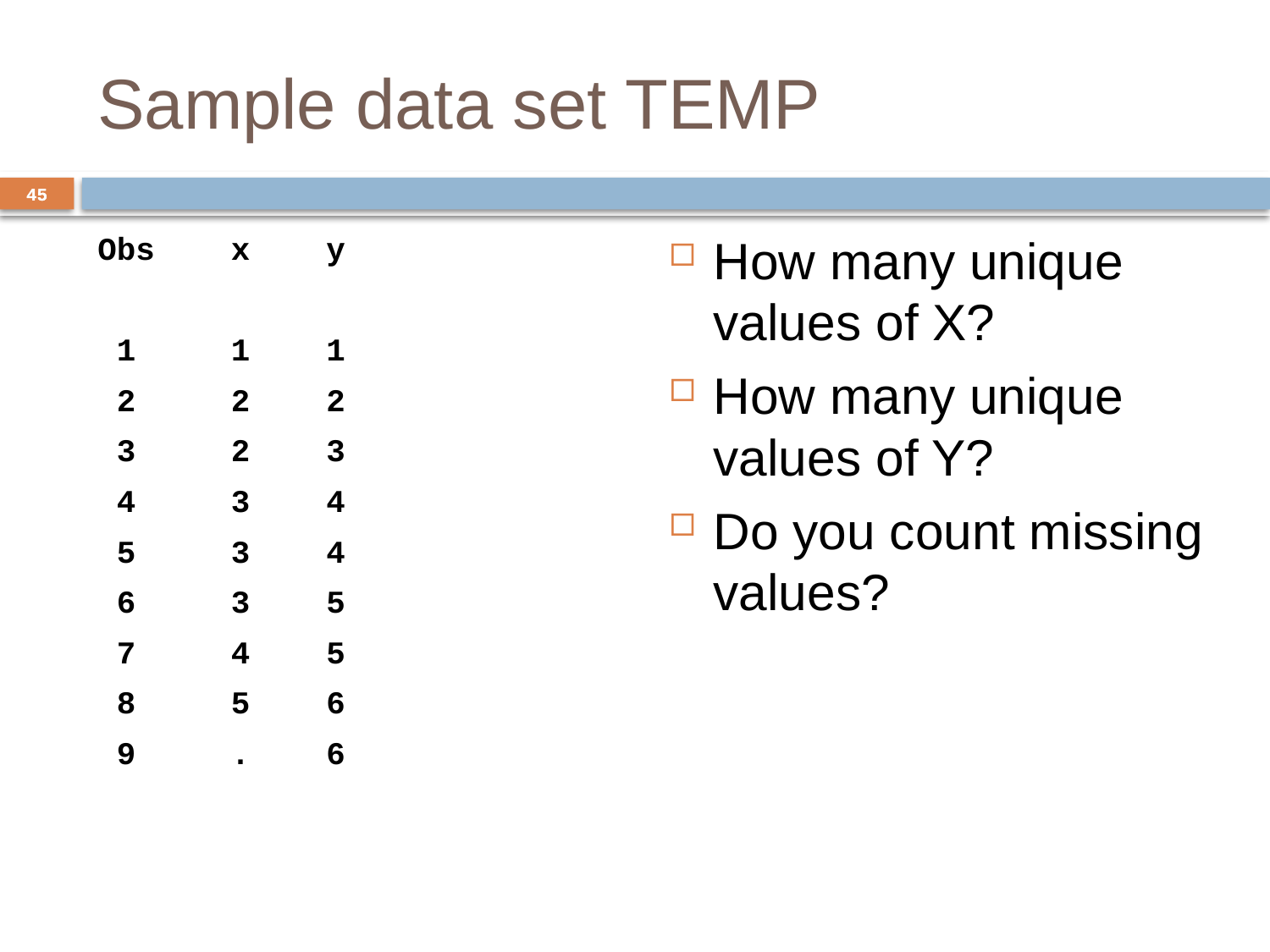

Sample data set TEMP
45
45
Obs    x    y

 1     1    1
 2     2    2
 3     2    3
 4     3    4
 5     3    4
 6     3    5
 7     4    5
 8     5    6
 9     .    6
How many unique values of X?
How many unique values of Y?
Do you count missing values?